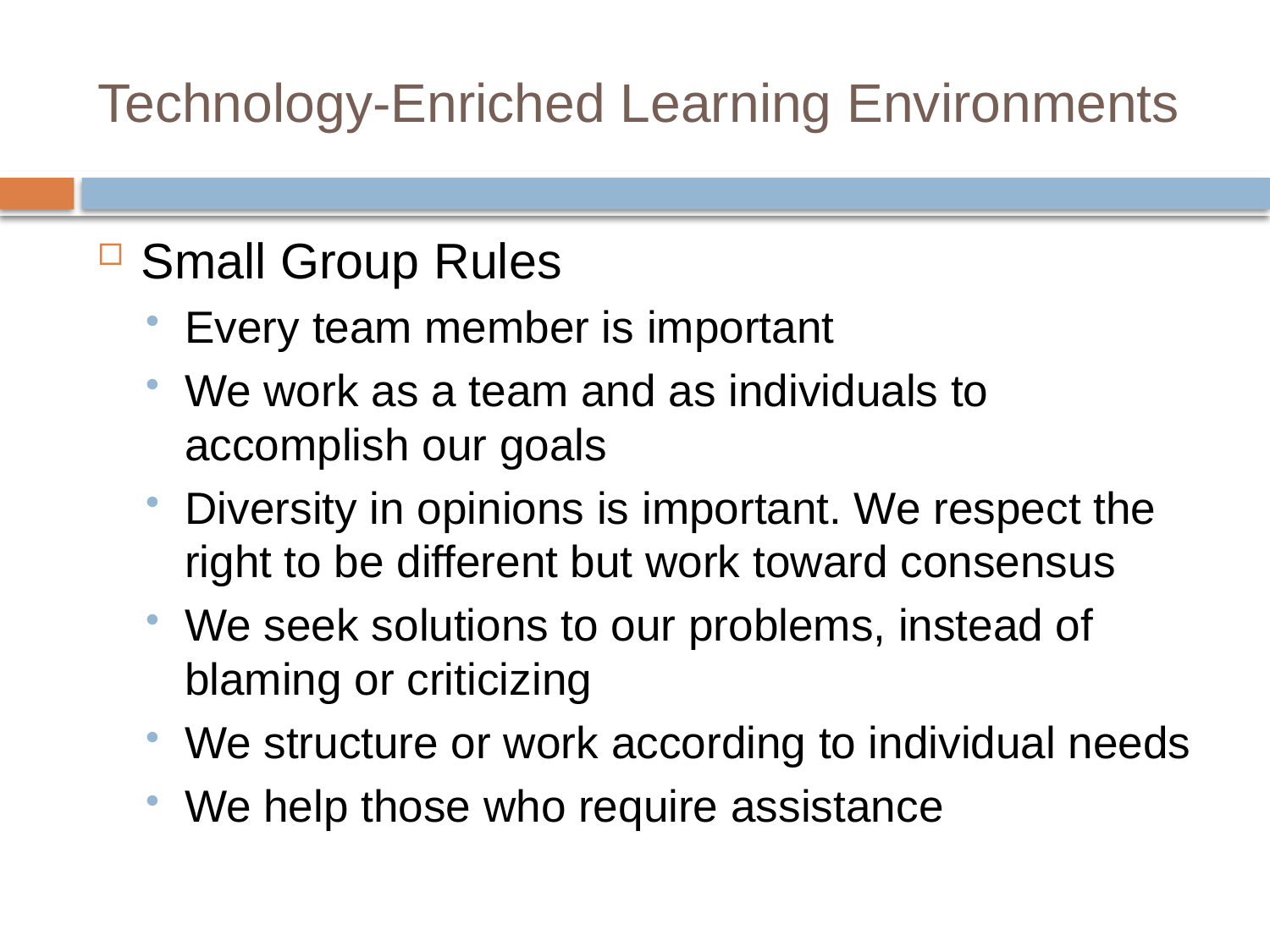

# Technology-Enriched Learning Environments
Small Group Rules
Every team member is important
We work as a team and as individuals to accomplish our goals
Diversity in opinions is important. We respect the right to be different but work toward consensus
We seek solutions to our problems, instead of blaming or criticizing
We structure or work according to individual needs
We help those who require assistance